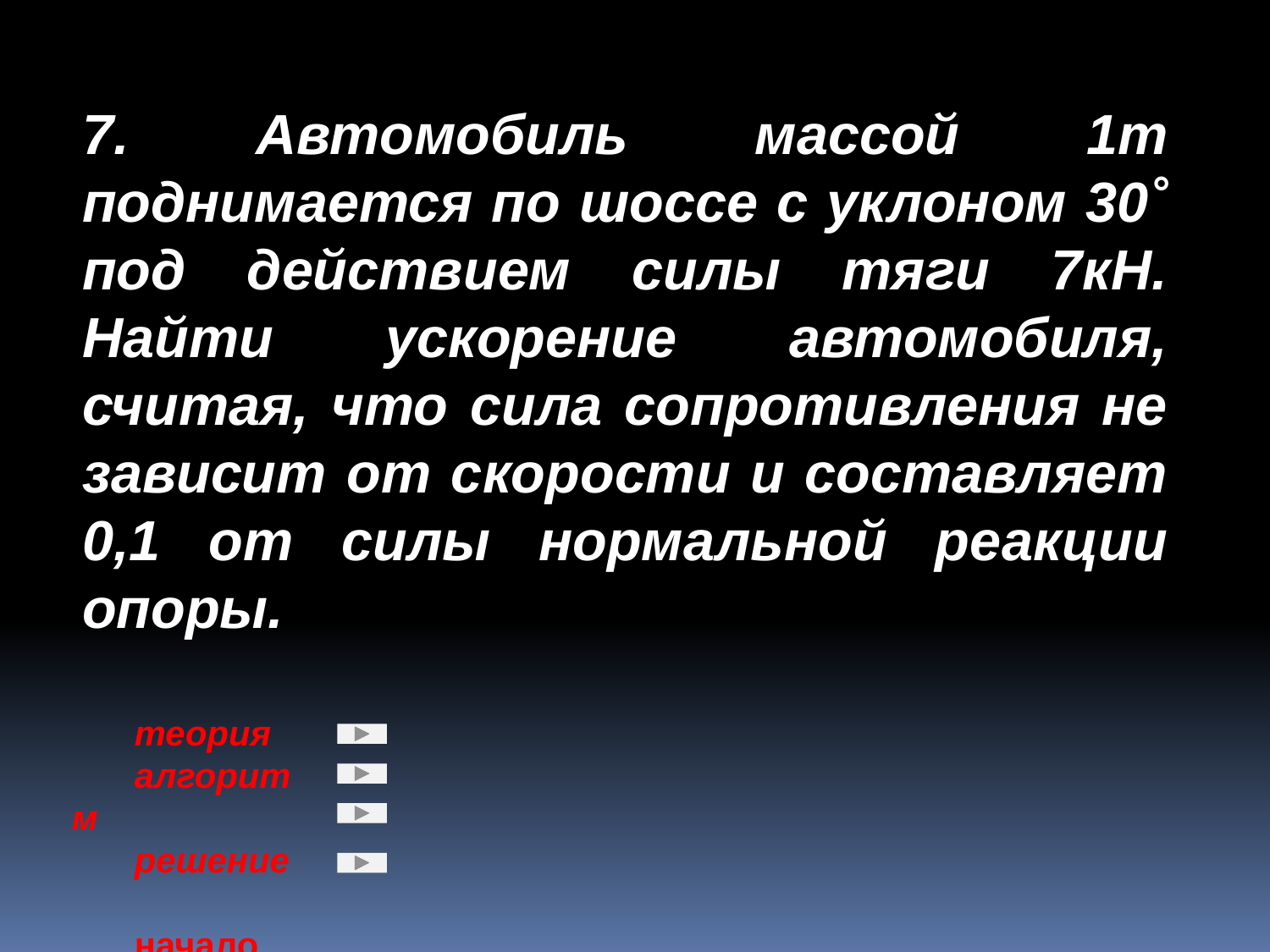

7. Автомобиль массой 1т поднимается по шоссе с уклоном 30˚ под действием силы тяги 7кН. Найти ускорение автомобиля, считая, что сила сопротивления не зависит от скорости и составляет 0,1 от силы нормальной реакции опоры.
теория
алгоритм
решение
начало